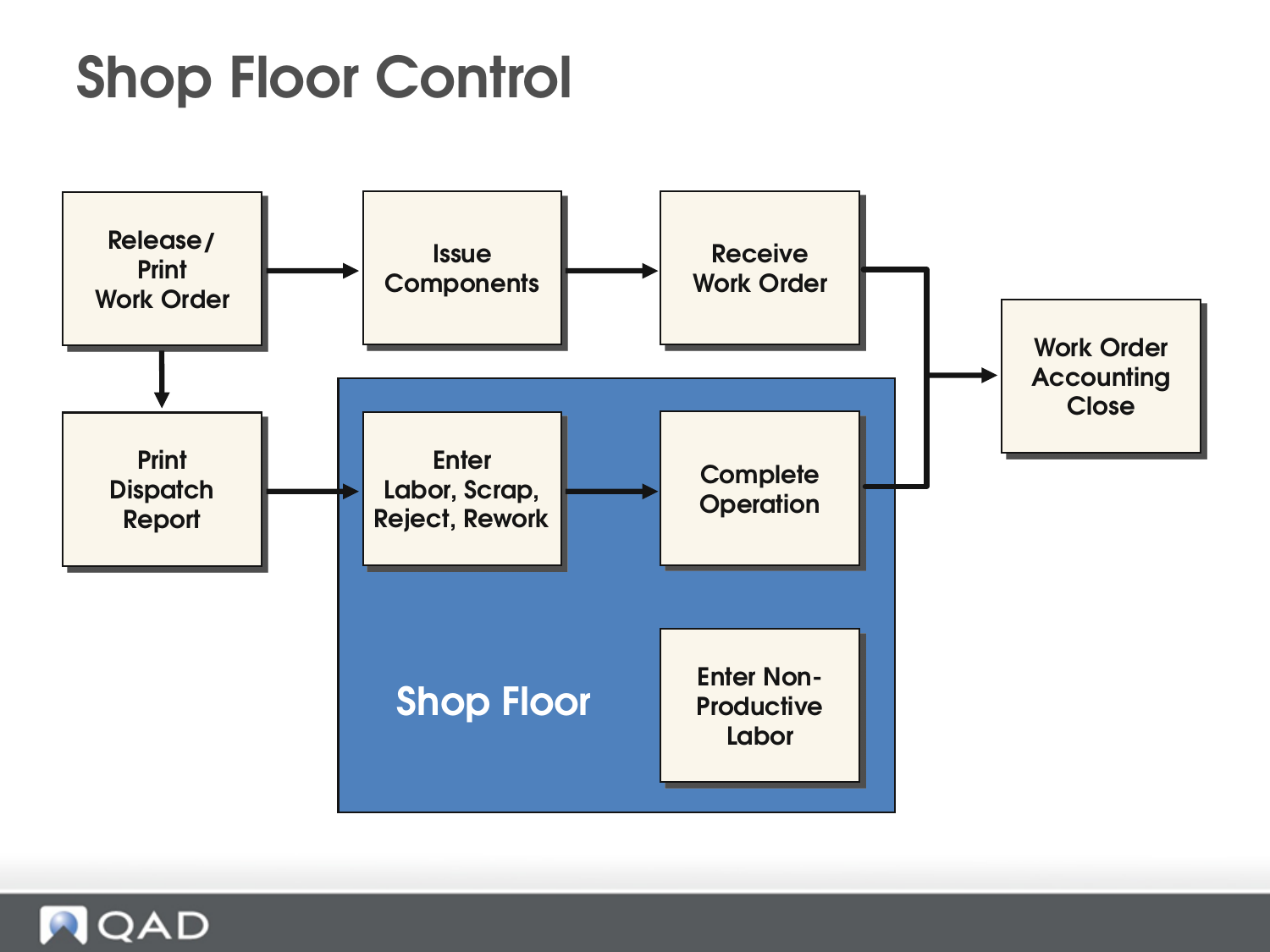

# Shop Floor Control
Receive
Work Order
Issue
Components
Release/
Print
Work Order

Work Order
Accounting
Close

Complete
Operation
Enter
Labor, Scrap,
Reject, Rework
Print
Dispatch
Report

Enter Non-
Productive
Labor
Shop Floor